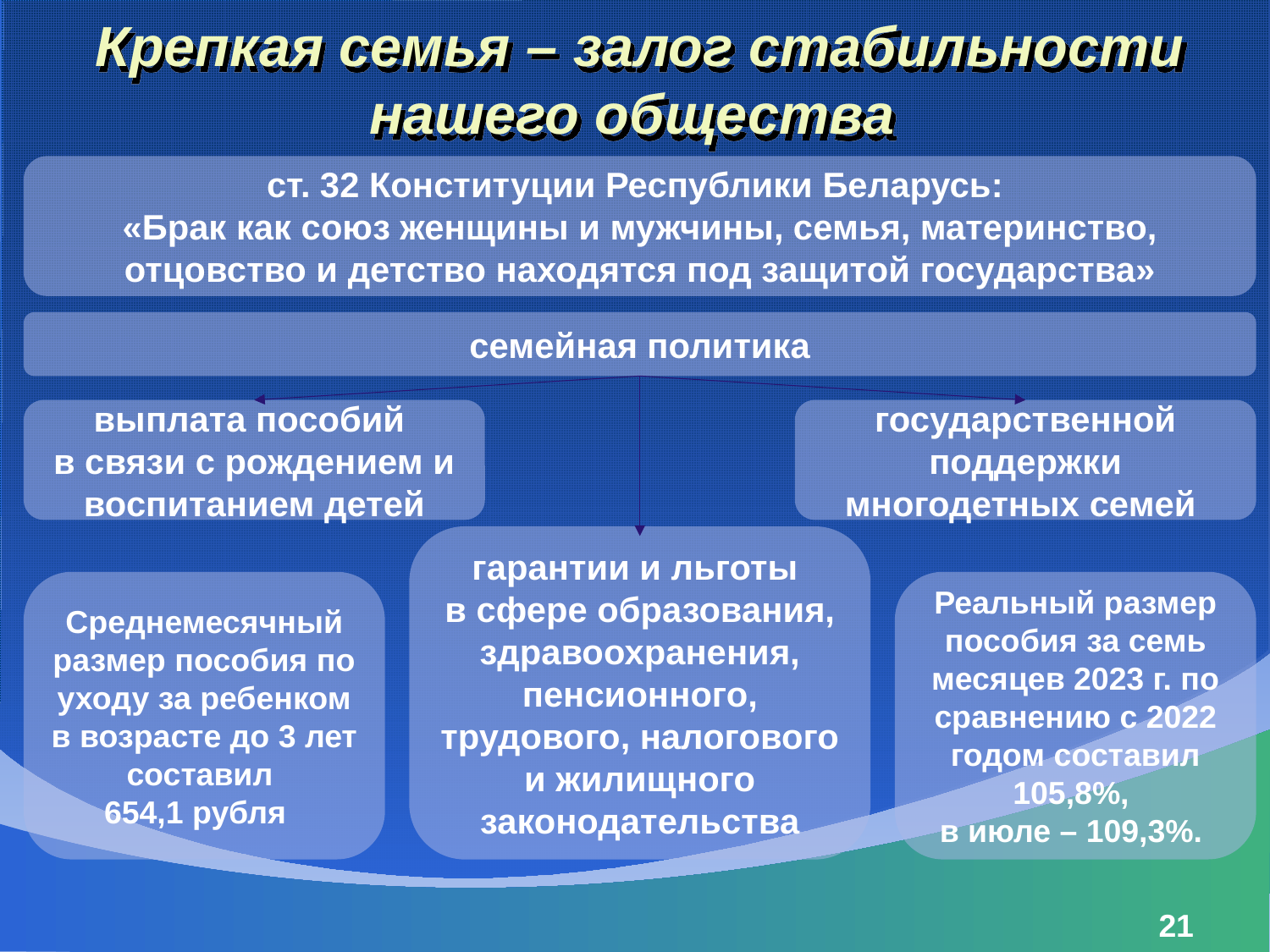

Крепкая семья – залог стабильности нашего общества
ст. 32 Конституции Республики Беларусь:
«Брак как союз женщины и мужчины, семья, материнство, отцовство и детство находятся под защитой государства»
семейная политика
выплата пособий
в связи с рождением и воспитанием детей
государственной поддержки многодетных семей
гарантии и льготы
в сфере образования, здравоохранения, пенсионного, трудового, налогового и жилищного законодательства
Среднемесячный размер пособия по уходу за ребенком в возрасте до 3 лет составил
654,1 рубля
Реальный размер пособия за семь месяцев 2023 г. по сравнению с 2022 годом составил 105,8%,
в июле – 109,3%.
21